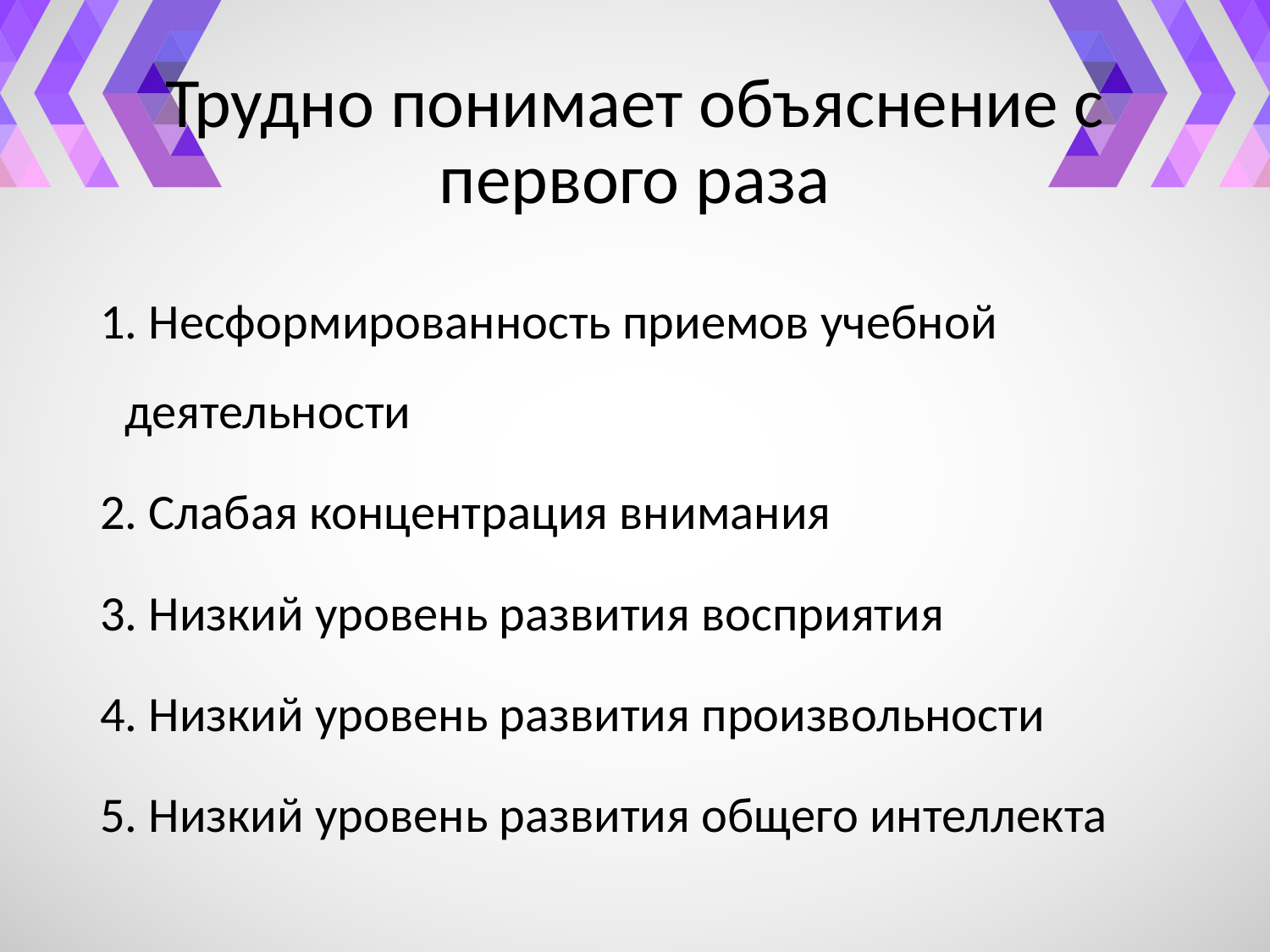

# Трудно понимает объяснение с первого раза
1. Несформированность приемов учебной деятельности
2. Слабая концентрация внимания
3. Низкий уровень развития восприятия
4. Низкий уровень развития произвольности
5. Низкий уровень развития общего интеллекта